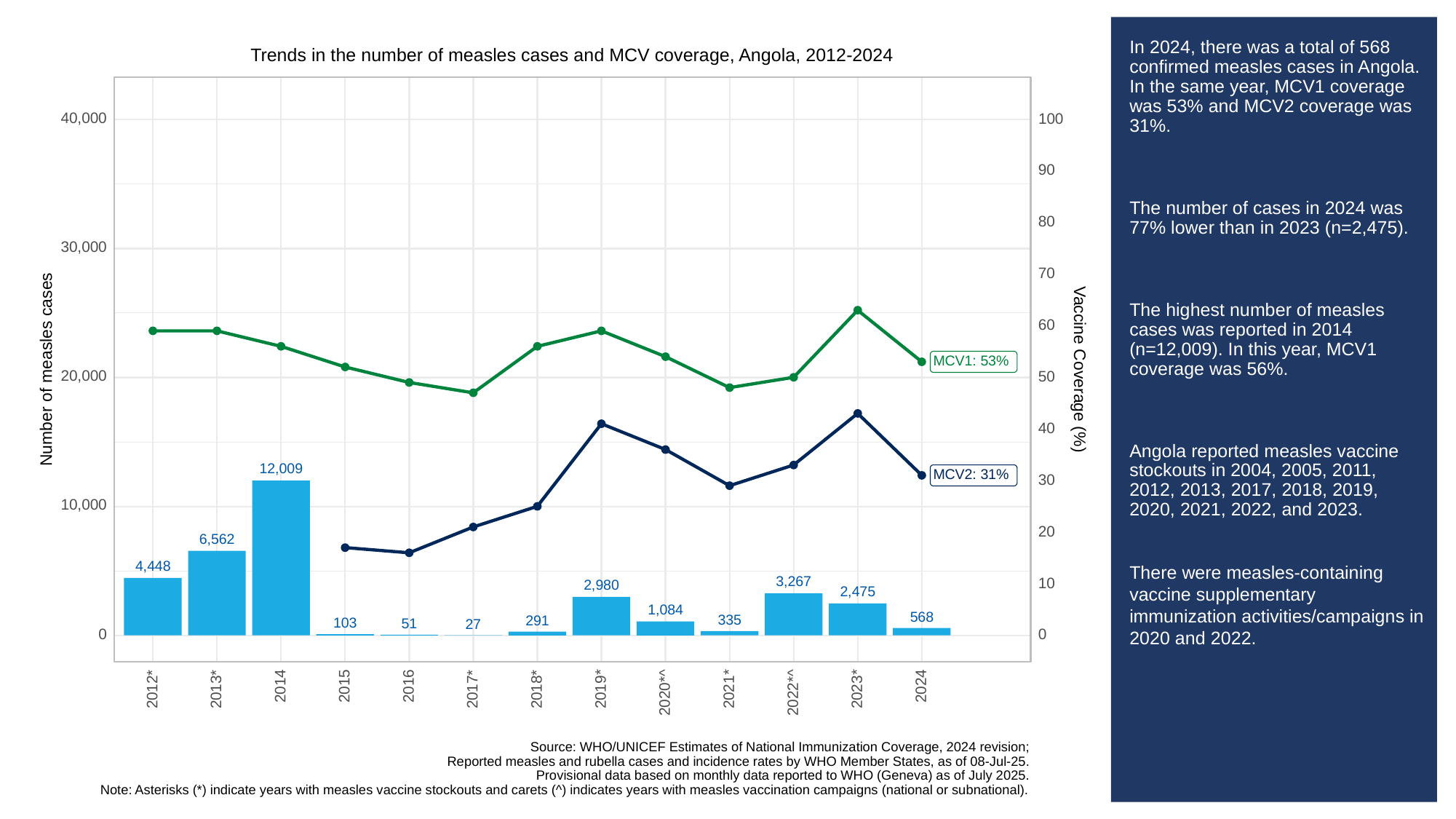

# In 2024, there was a total of 568 confirmed measles cases in Angola. In the same year, MCV1 coverage was 53% and MCV2 coverage was 31%.

The number of cases in 2024 was 77% lower than in 2023 (n=2,475).

The highest number of measles cases was reported in 2014 (n=12,009). In this year, MCV1 coverage was 56%.

Angola reported measles vaccine stockouts in 2004, 2005, 2011, 2012, 2013, 2017, 2018, 2019, 2020, 2021, 2022, and 2023.

There were measles-containing vaccine supplementary immunization activities/campaigns in 2020 and 2022.

Trends in the number of measles cases and MCV coverage, Angola, 2012-2024

40,000
100

90

80
30,000

70

60

MCV1: 53%

Vaccine Coverage (%)

Number of measles cases
20,000
50

40

12,009

MCV2: 31%

30

10,000

20
6,562

4,448

3,267

10
2,980
2,475

1,084
568
335
291
103
51
27

0
0

2014
2015
2016
2024
2013*
2023*
2012*
2017*
2018*
2019*
2021*
2020*^
2022*^
Source: WHO/UNICEF Estimates of National Immunization Coverage, 2024 revision;
Reported measles and rubella cases and incidence rates by WHO Member States, as of 08-Jul-25.
Provisional data based on monthly data reported to WHO (Geneva) as of July 2025.
Note: Asterisks (*) indicate years with measles vaccine stockouts and carets (^) indicates years with measles vaccination campaigns (national or subnational).